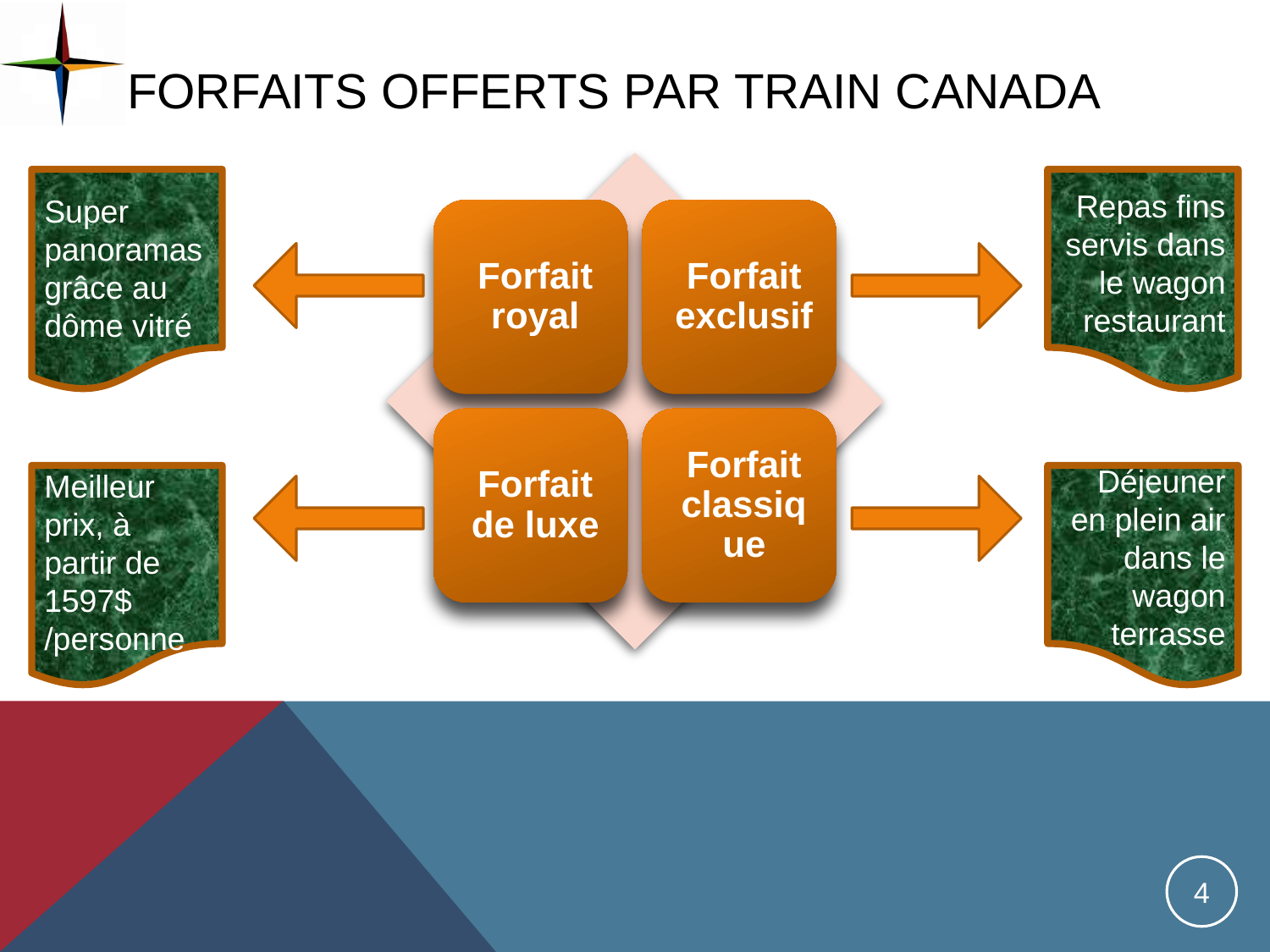

# Forfaits offerts par Train Canada
Forfait royal
Forfait exclusif
Forfait de luxe
Forfait classique
Super panoramas grâce au dôme vitré
Repas fins servis dans le wagon restaurant

Meilleur prix, à partir de 1597$ /personne
Déjeuner en plein air dans le wagon terrasse

4